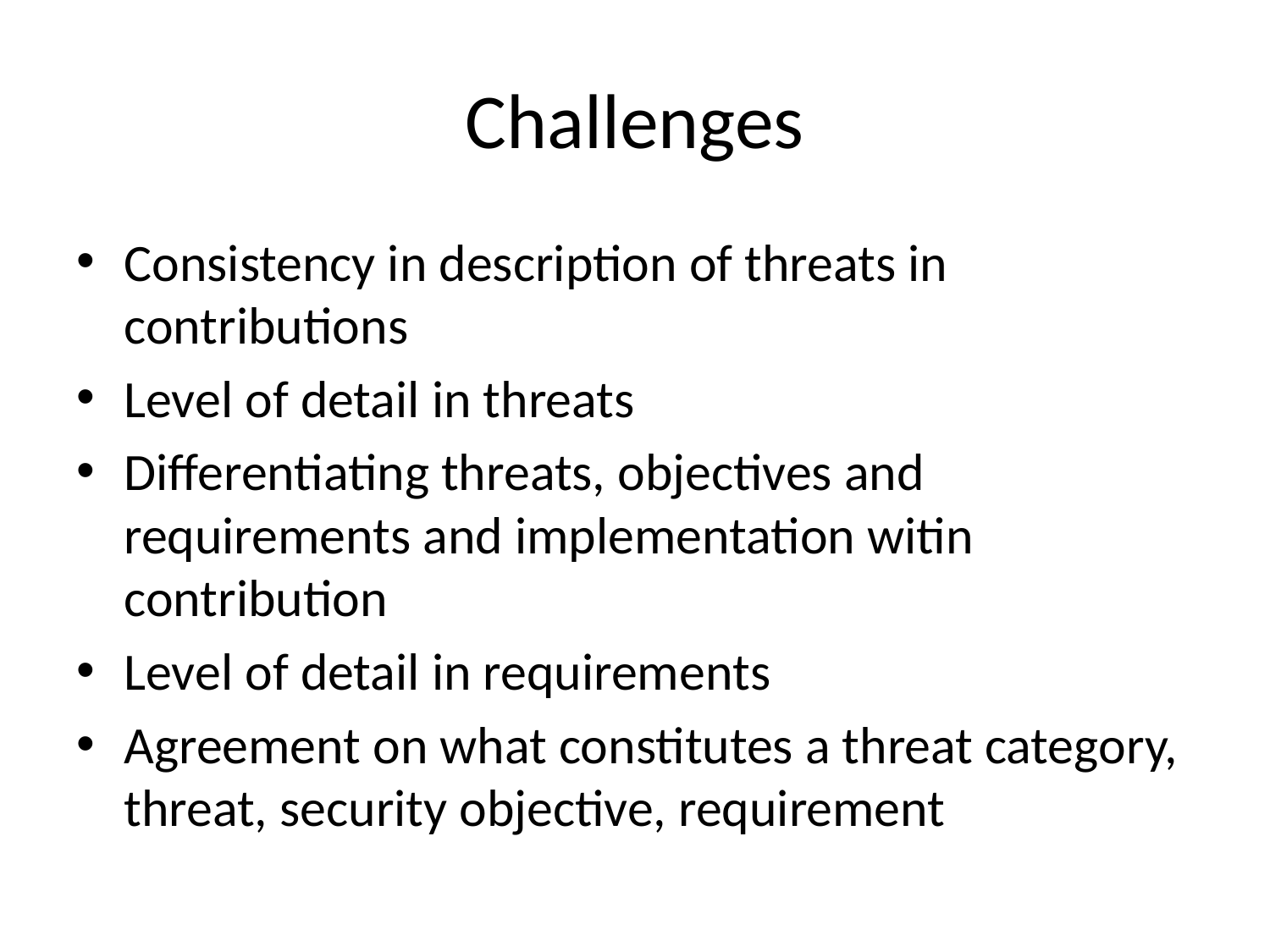

# Challenges
Consistency in description of threats in contributions
Level of detail in threats
Differentiating threats, objectives and requirements and implementation witin contribution
Level of detail in requirements
Agreement on what constitutes a threat category, threat, security objective, requirement